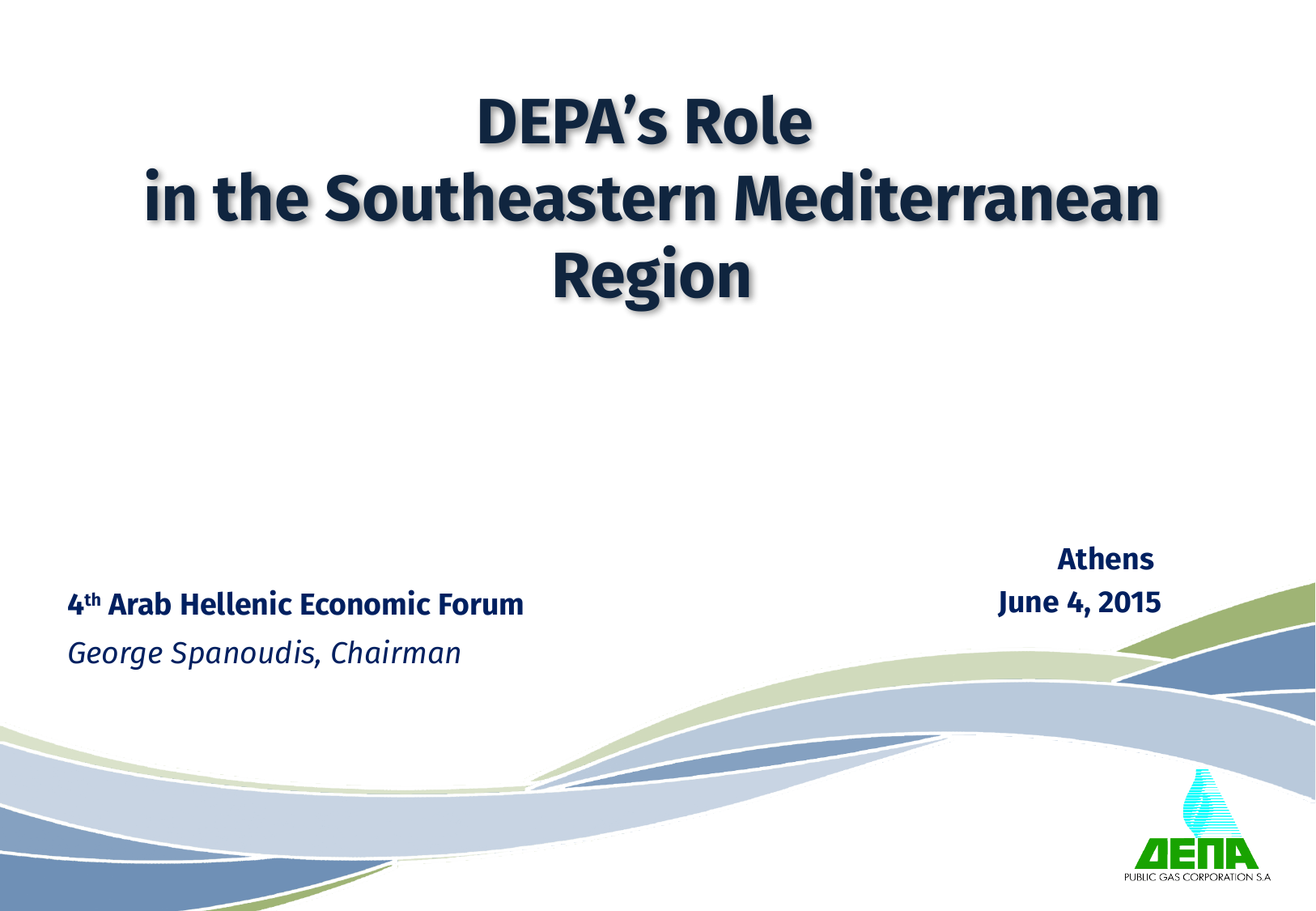

# DEPA’s Role in the Southeastern Mediterranean Region
Athens
June 4, 2015
4th Arab Hellenic Economic Forum
George Spanoudis, Chairman